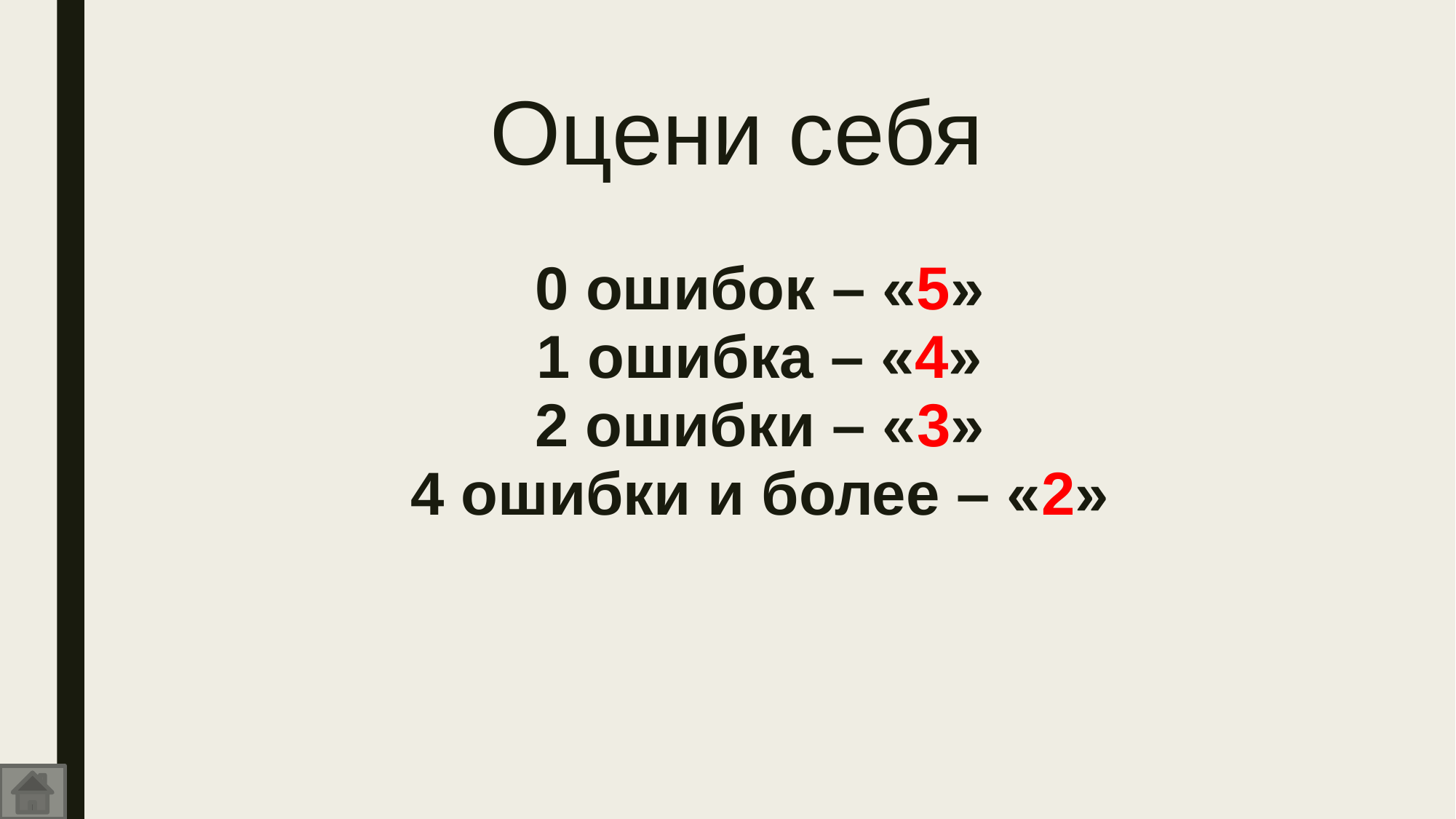

# Оцени себя
	0 ошибок – «5»
1 ошибка – «4»
2 ошибки – «3»
4 ошибки и более – «2»